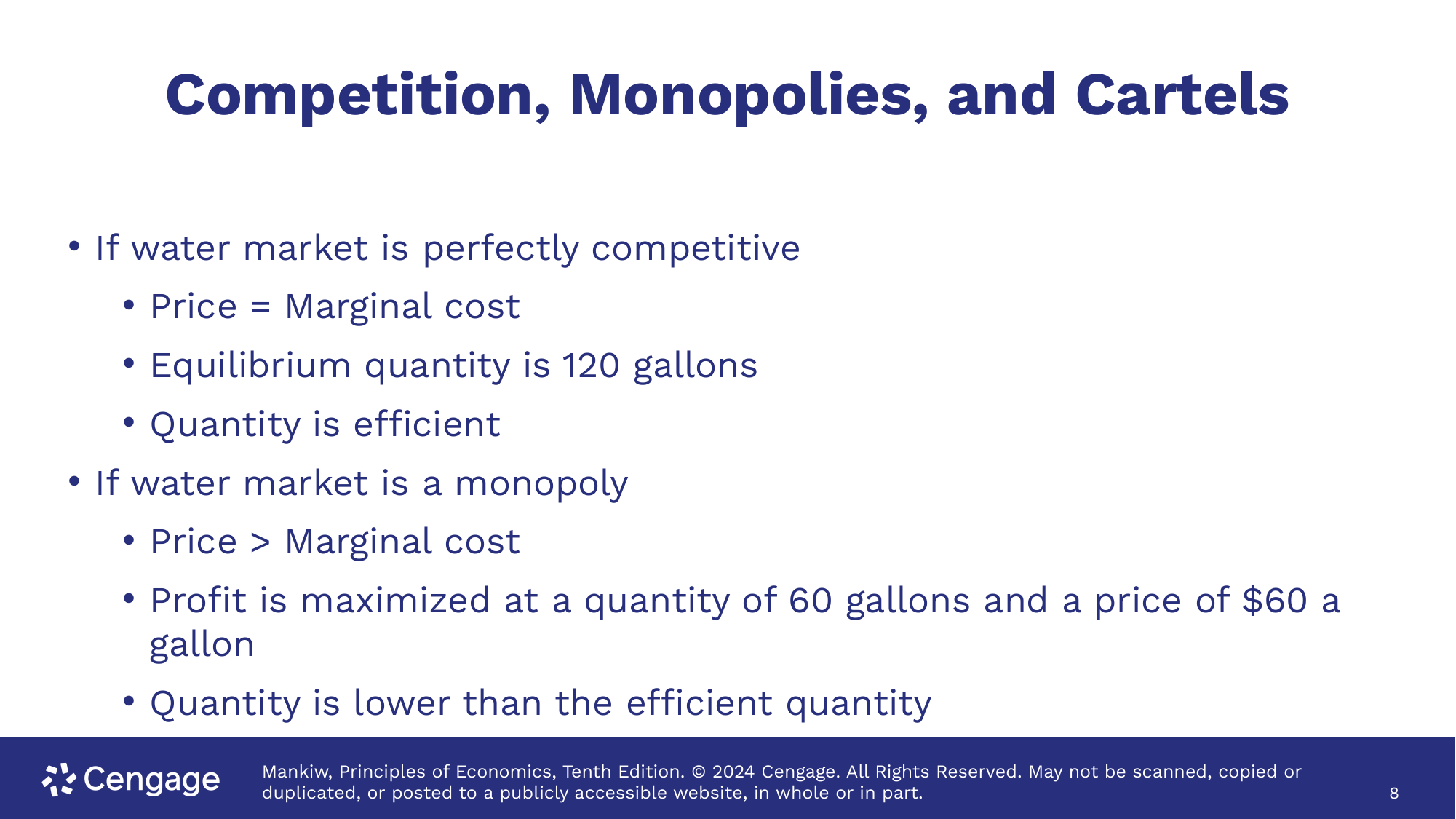

# Competition, Monopolies, and Cartels
If water market is perfectly competitive
Price = Marginal cost
Equilibrium quantity is 120 gallons
Quantity is efficient
If water market is a monopoly
Price > Marginal cost
Profit is maximized at a quantity of 60 gallons and a price of $60 a gallon
Quantity is lower than the efficient quantity